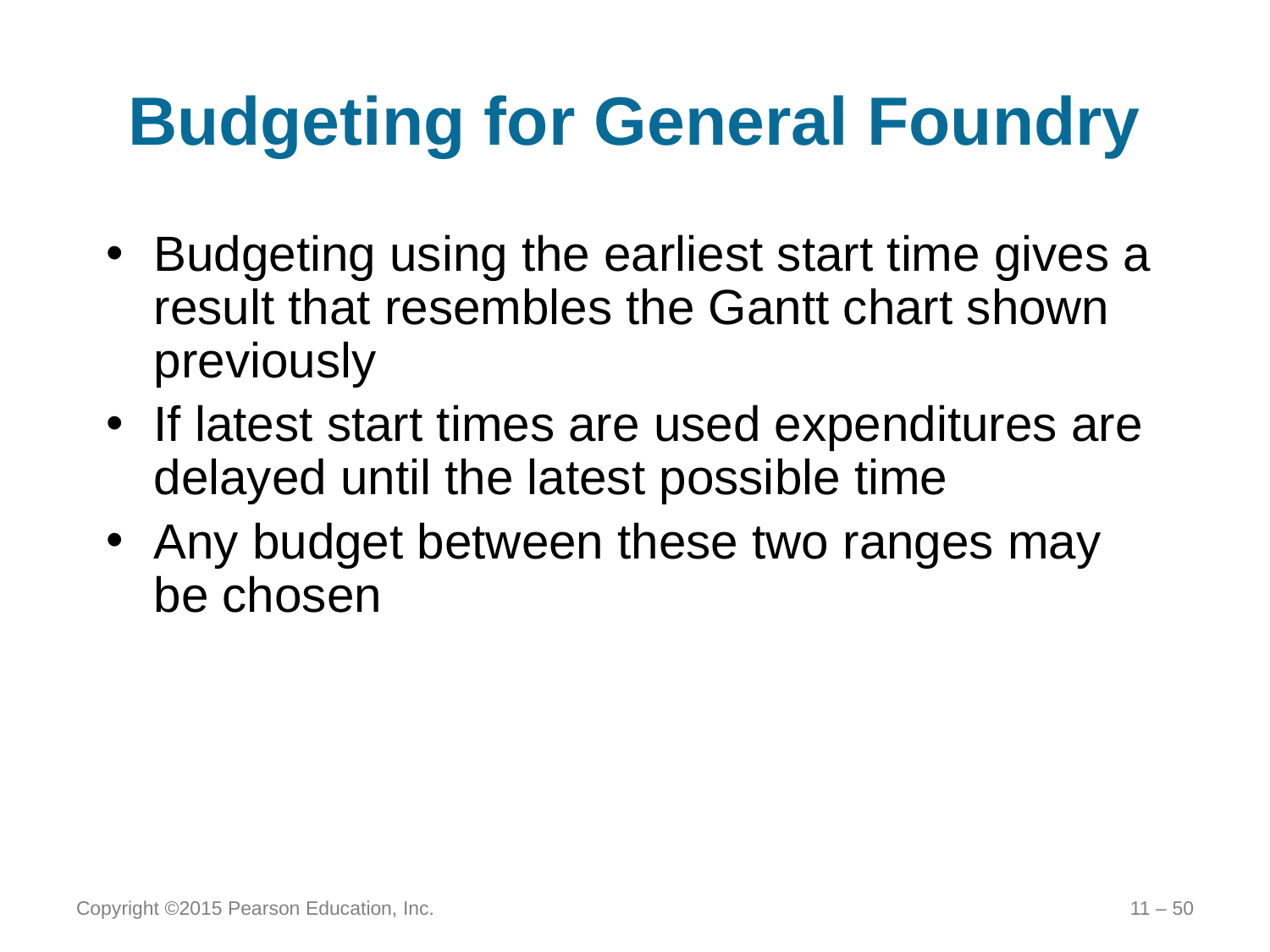

# Budgeting for General Foundry
Budgeting using the earliest start time gives a result that resembles the Gantt chart shown previously
If latest start times are used expenditures are delayed until the latest possible time
Any budget between these two ranges may be chosen
Copyright ©2015 Pearson Education, Inc.
11 – 50